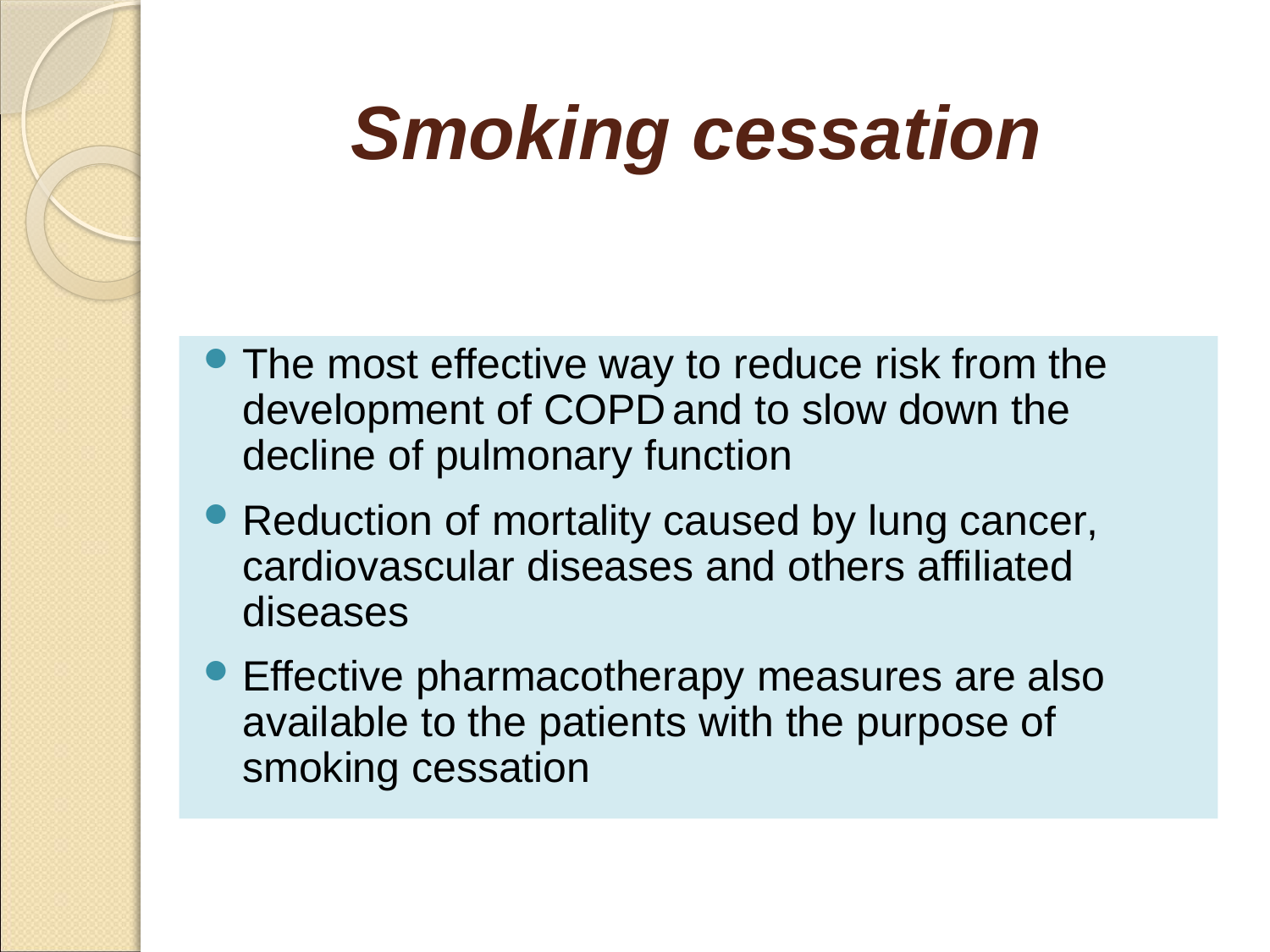

# Smoking cessation
The most effective way to reduce risk from the development of COPD and to slow down the decline of pulmonary function
Reduction of mortality caused by lung cancer, cardiovascular diseases and others affiliated diseases
Effective pharmacotherapy measures are also available to the patients with the purpose of smoking cessation